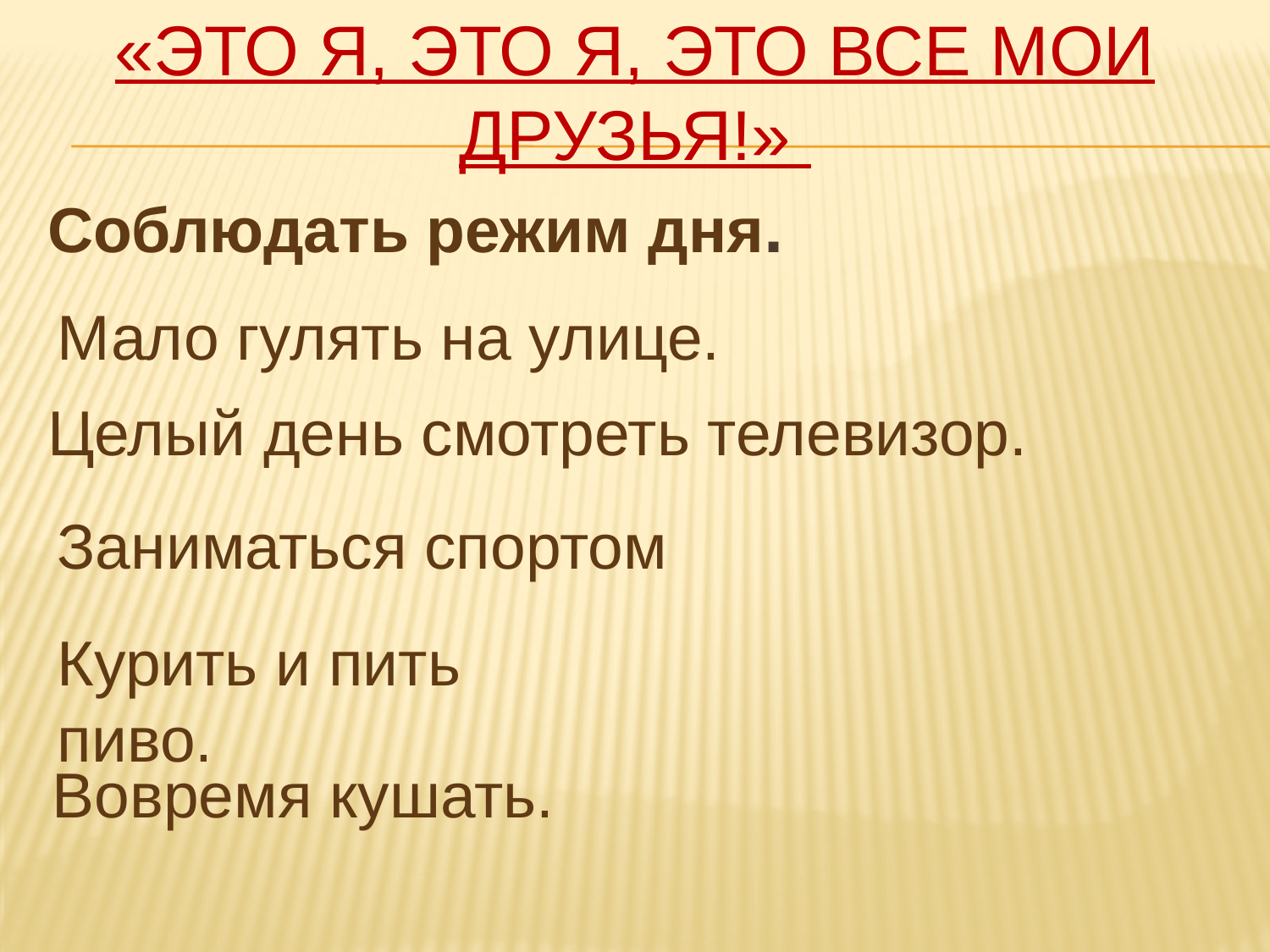

# «Это я, это я, это все мои друзья!»
Соблюдать режим дня.

Мало гулять на улице.

Целый день смотреть телевизор.

Заниматься спортом
Курить и пить пиво.

Вовремя кушать.